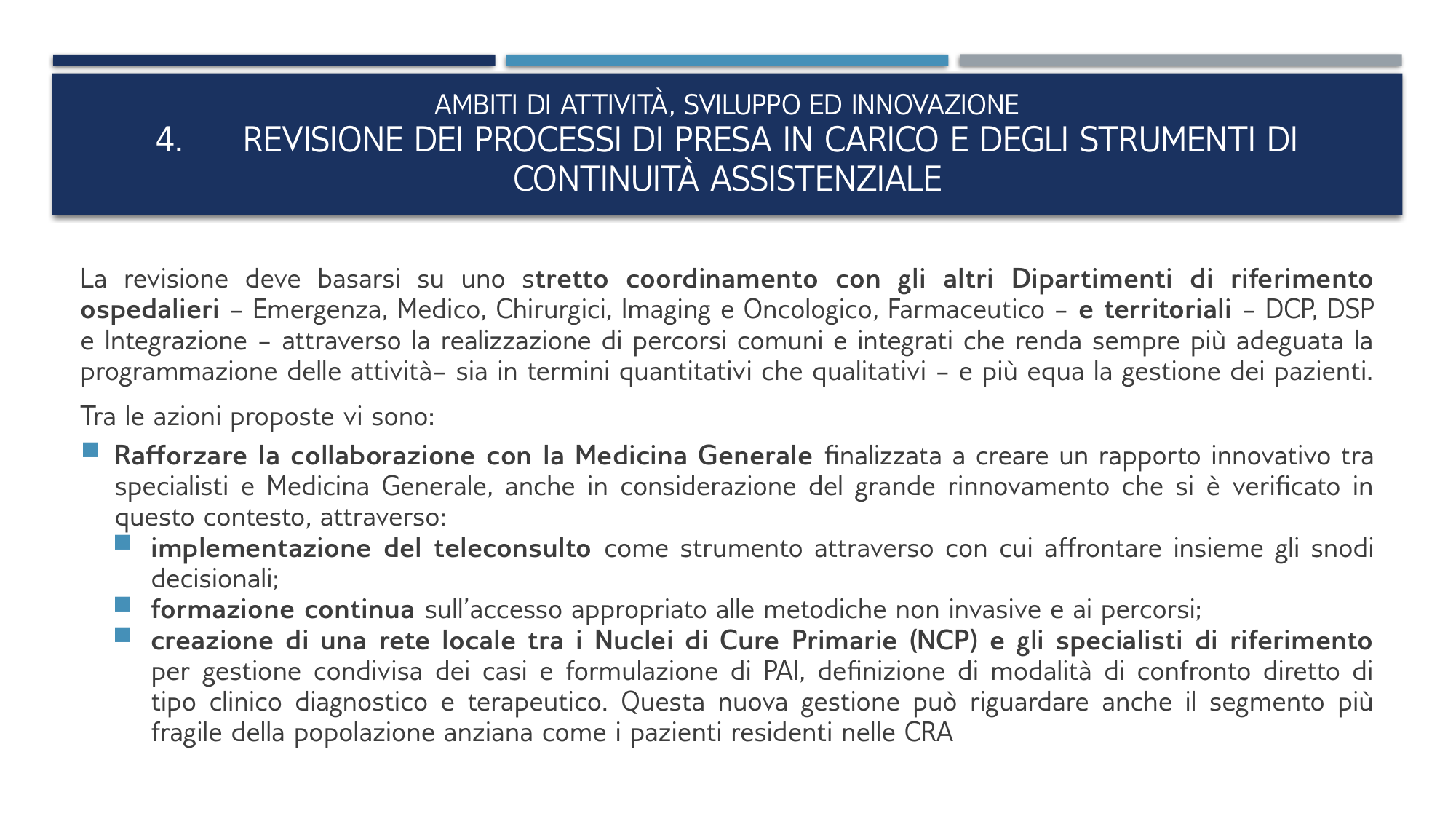

# Ambiti di attività, sviluppo ed innovazione 4.	Revisione dei processi di presa in carico e degli strumenti di continuità assistenziale
La revisione deve basarsi su uno stretto coordinamento con gli altri Dipartimenti di riferimento ospedalieri – Emergenza, Medico, Chirurgici, Imaging e Oncologico, Farmaceutico – e territoriali – DCP, DSP e Integrazione – attraverso la realizzazione di percorsi comuni e integrati che renda sempre più adeguata la programmazione delle attività– sia in termini quantitativi che qualitativi – e più equa la gestione dei pazienti.
Tra le azioni proposte vi sono:
Rafforzare la collaborazione con la Medicina Generale finalizzata a creare un rapporto innovativo tra specialisti e Medicina Generale, anche in considerazione del grande rinnovamento che si è verificato in questo contesto, attraverso:
implementazione del teleconsulto come strumento attraverso con cui affrontare insieme gli snodi decisionali;
formazione continua sull’accesso appropriato alle metodiche non invasive e ai percorsi;
creazione di una rete locale tra i Nuclei di Cure Primarie (NCP) e gli specialisti di riferimento per gestione condivisa dei casi e formulazione di PAI, definizione di modalità di confronto diretto di tipo clinico diagnostico e terapeutico. Questa nuova gestione può riguardare anche il segmento più fragile della popolazione anziana come i pazienti residenti nelle CRA